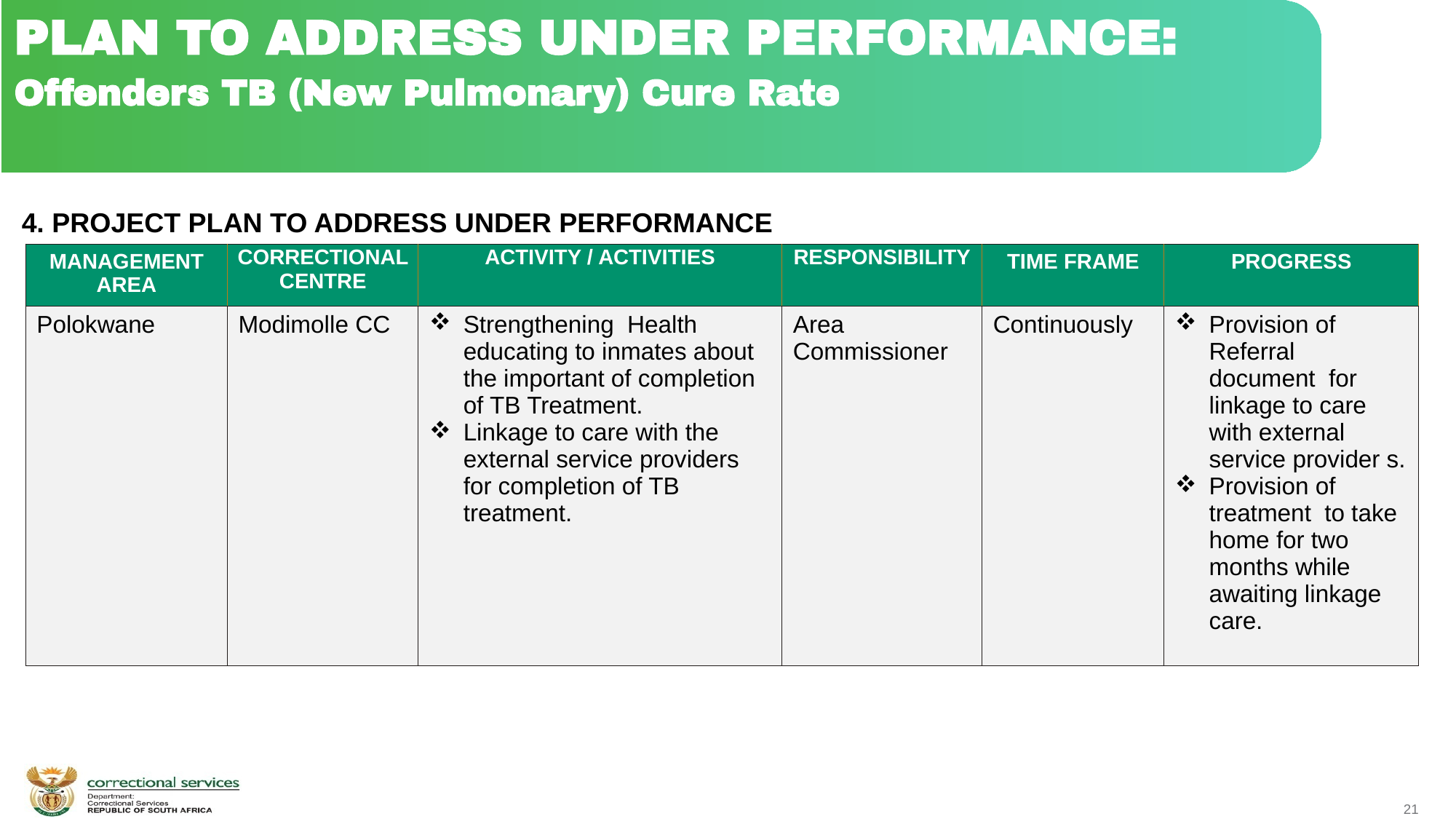

PLAN TO ADDRESS UNDER PERFORMANCE:
Offenders TB (New Pulmonary) Cure Rate
     4. PROJECT PLAN TO ADDRESS UNDER PERFORMANCE
| MANAGEMENT AREA | CORRECTIONAL CENTRE | ACTIVITY / ACTIVITIES | RESPONSIBILITY | TIME FRAME | PROGRESS |
| --- | --- | --- | --- | --- | --- |
| Polokwane | Modimolle CC | Strengthening Health educating to inmates about the important of completion of TB Treatment. Linkage to care with the external service providers for completion of TB treatment. | Area Commissioner | Continuously | Provision of Referral document for linkage to care with external service provider s. Provision of treatment to take home for two months while awaiting linkage care. |